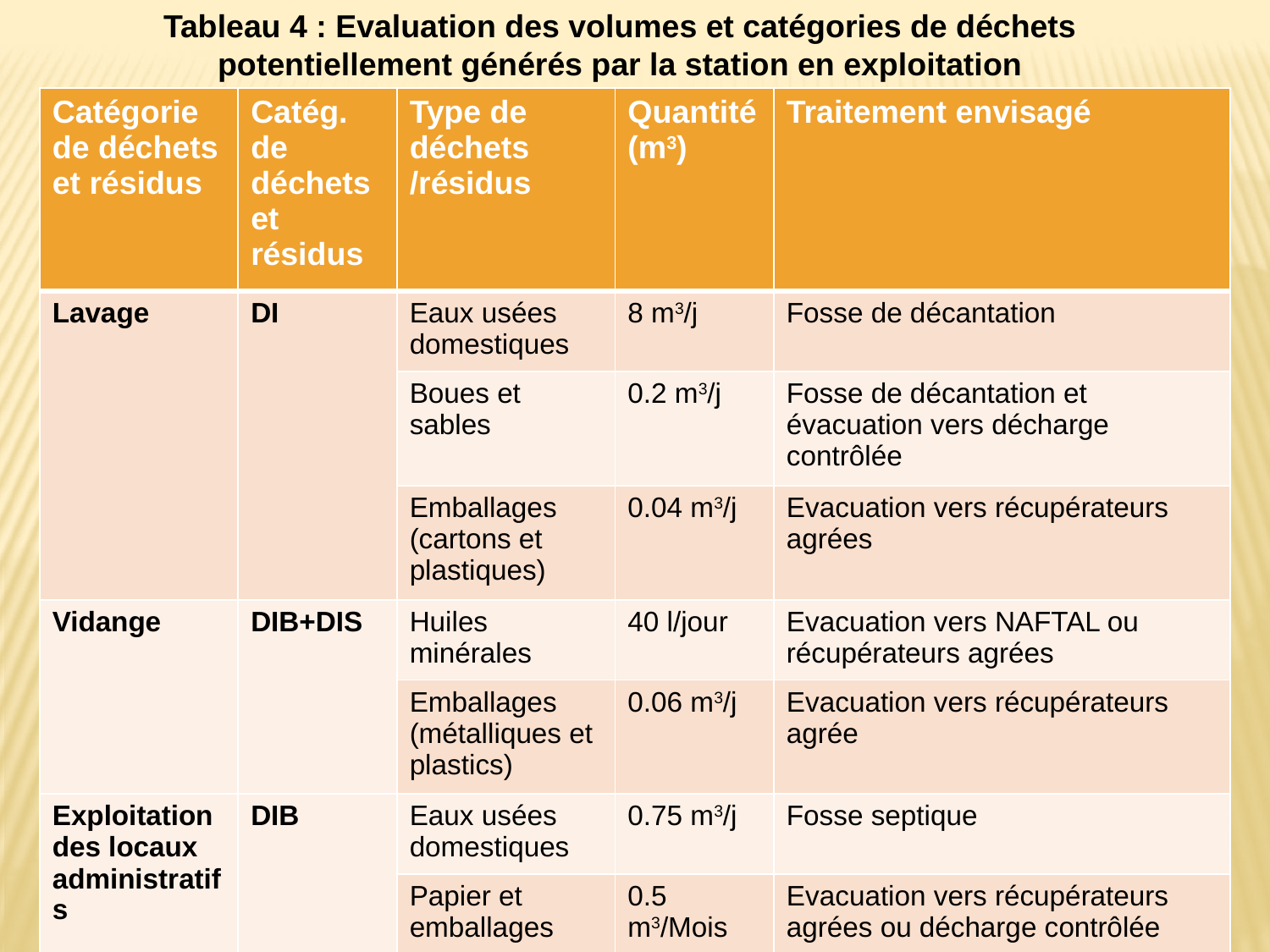

Tableau 4 : Evaluation des volumes et catégories de déchets potentiellement générés par la station en exploitation

| Catégorie de déchets et résidus | Catég. de déchets et résidus | Type de déchets /résidus | Quantité (m3) | Traitement envisagé |
| --- | --- | --- | --- | --- |
| Lavage | DI | Eaux usées domestiques | 8 m3/j | Fosse de décantation |
|  |  | Boues et sables | 0.2 m3/j | Fosse de décantation et évacuation vers décharge contrôlée |
|  |  | Emballages (cartons et plastiques) | 0.04 m3/j | Evacuation vers récupérateurs agrées |
| Vidange | DIB+DIS | Huiles minérales | 40 l/jour | Evacuation vers NAFTAL ou récupérateurs agrées |
|  |  | Emballages (métalliques et plastics) | 0.06 m3/j | Evacuation vers récupérateurs agrée |
| Exploitation des locaux administratifs | DIB | Eaux usées domestiques | 0.75 m3/j | Fosse septique |
|  |  | Papier et emballages | 0.5 m3/Mois | Evacuation vers récupérateurs agrées ou décharge contrôlée |
| Exploitation du cafeteria | DM | Ordures Ménagères | 16 Kg/j | Evacuation vers décharge contrôlée |